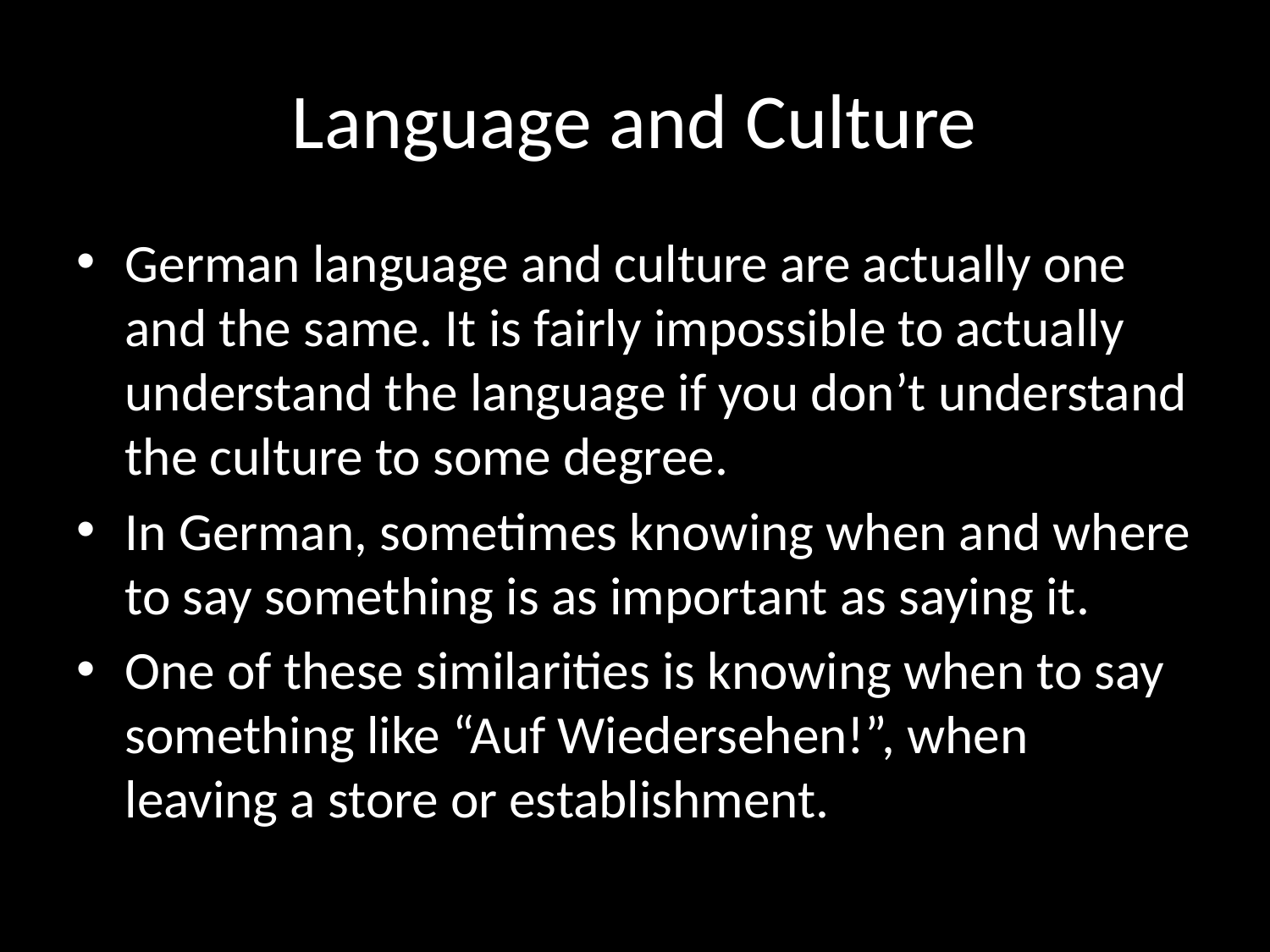

# Language and Culture
German language and culture are actually one and the same. It is fairly impossible to actually understand the language if you don’t understand the culture to some degree.
In German, sometimes knowing when and where to say something is as important as saying it.
One of these similarities is knowing when to say something like “Auf Wiedersehen!”, when leaving a store or establishment.